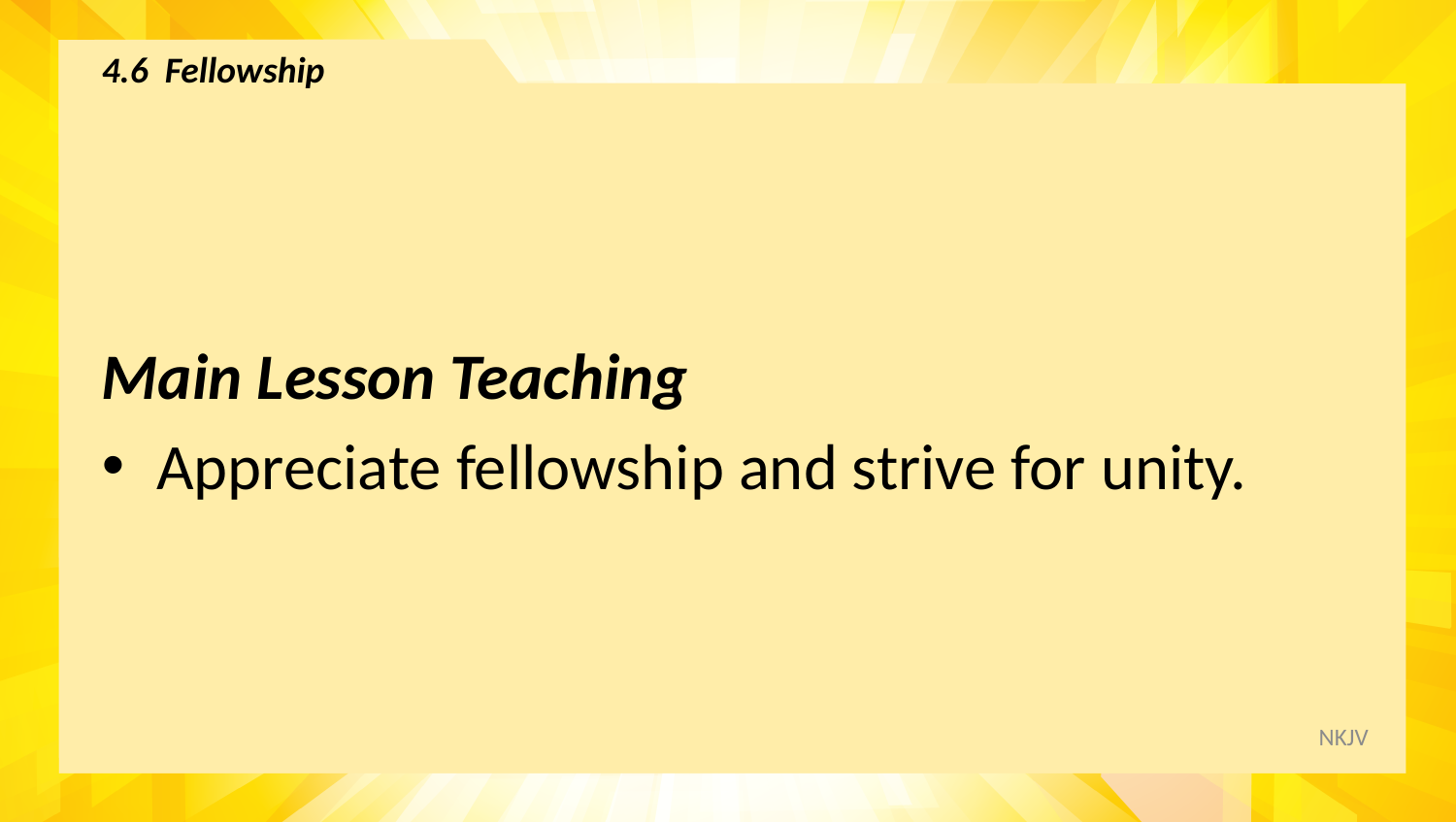

# 4.6  Fellowship
Main Lesson Teaching
Appreciate fellowship and strive for unity.
NKJV